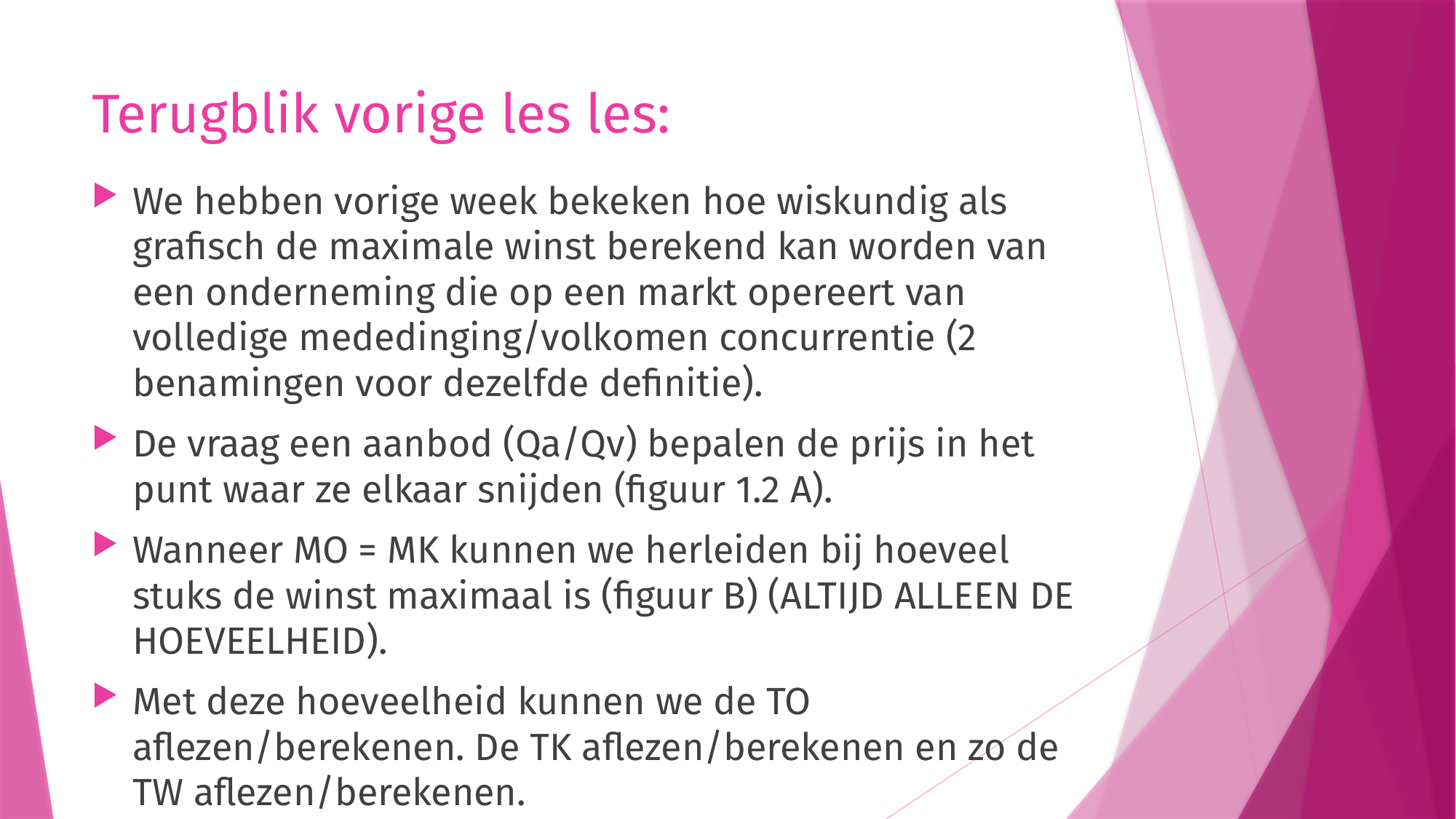

# Terugblik vorige les les:
We hebben vorige week bekeken hoe wiskundig als grafisch de maximale winst berekend kan worden van een onderneming die op een markt opereert van volledige mededinging/volkomen concurrentie (2 benamingen voor dezelfde definitie).
De vraag een aanbod (Qa/Qv) bepalen de prijs in het punt waar ze elkaar snijden (figuur 1.2 A).
Wanneer MO = MK kunnen we herleiden bij hoeveel stuks de winst maximaal is (figuur B) (ALTIJD ALLEEN DE HOEVEELHEID).
Met deze hoeveelheid kunnen we de TO aflezen/berekenen. De TK aflezen/berekenen en zo de TW aflezen/berekenen.